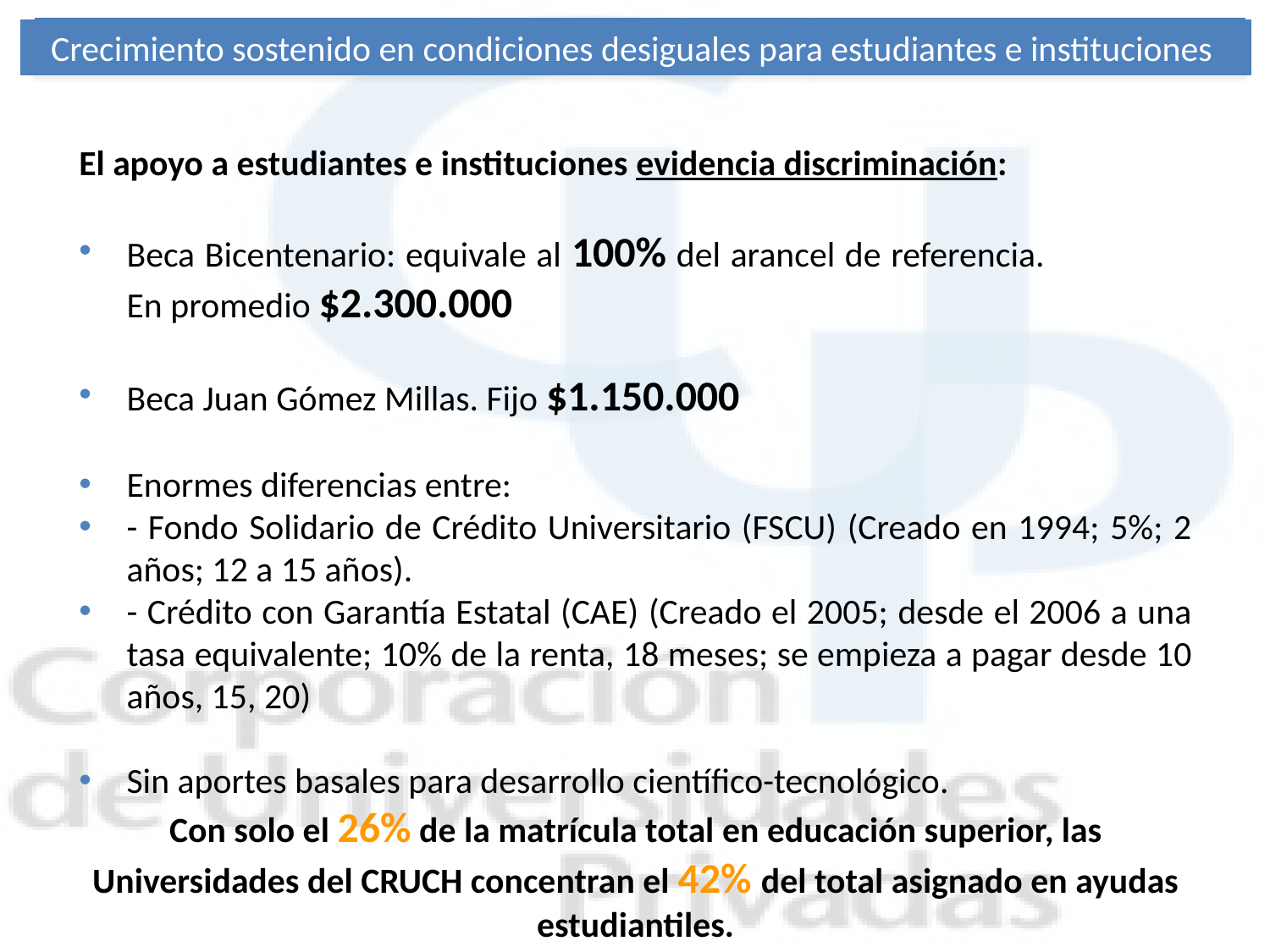

Crecimiento sostenido en condiciones desiguales para estudiantes e instituciones

El apoyo a estudiantes e instituciones evidencia discriminación:

Beca Bicentenario: equivale al 100% del arancel de referencia.                En promedio $2.300.000

Beca Juan Gómez Millas. Fijo $1.150.000

Enormes diferencias entre:
- Fondo Solidario de Crédito Universitario (FSCU) (Creado en 1994; 5%; 2 años; 12 a 15 años).
- Crédito con Garantía Estatal (CAE) (Creado el 2005; desde el 2006 a una tasa equivalente; 10% de la renta, 18 meses; se empieza a pagar desde 10 años, 15, 20)

Sin aportes basales para desarrollo científico-tecnológico.
Con solo el 26% de la matrícula total en educación superior, las Universidades del CRUCH concentran el 42% del total asignado en ayudas estudiantiles.